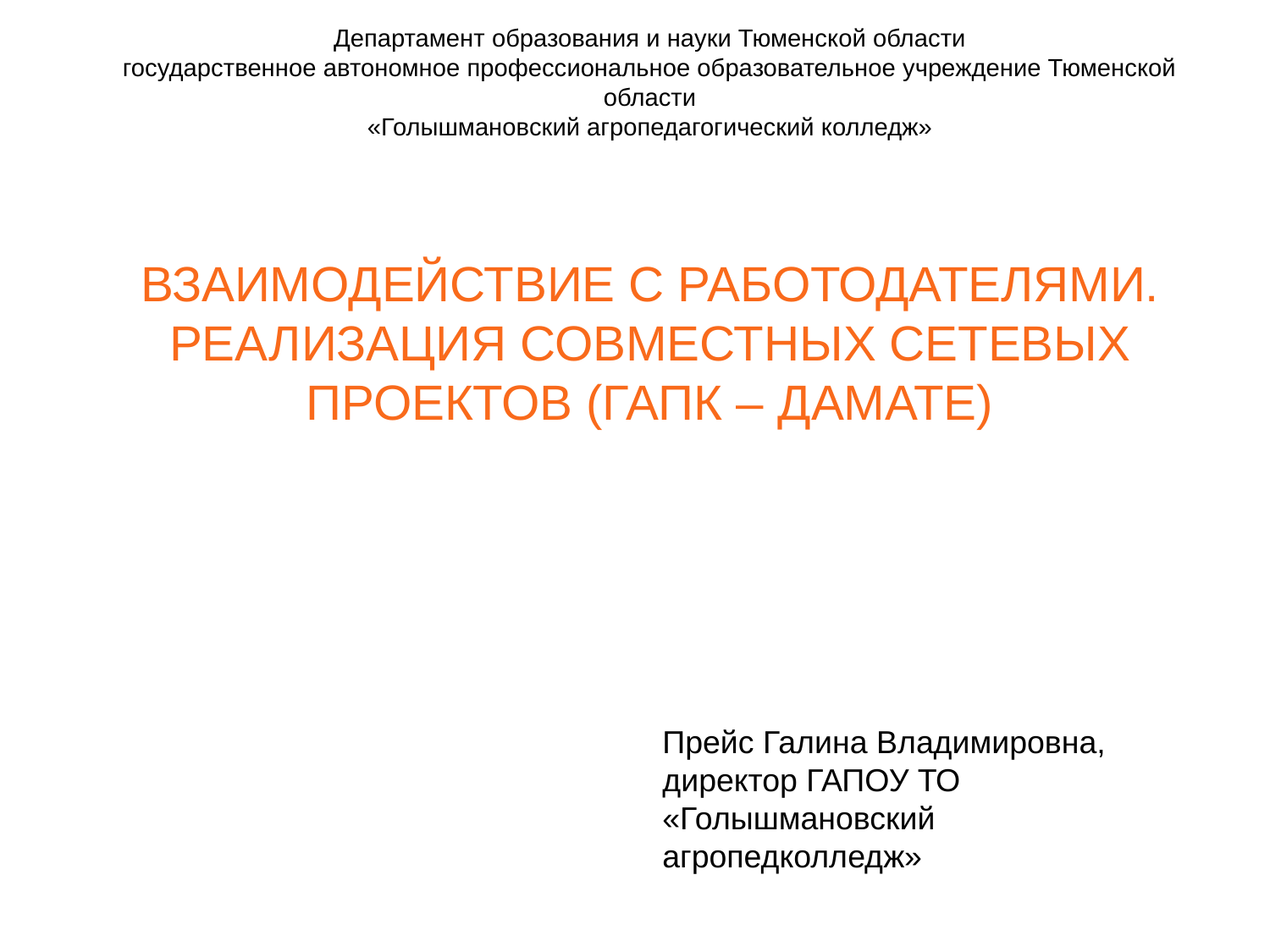

Департамент образования и науки Тюменской области
государственное автономное профессиональное образовательное учреждение Тюменской области
«Голышмановский агропедагогический колледж»
# Взаимодействие с работодателями. Реализация совместных сетевых проектов (ГАПК – ДАМАТЕ)
Прейс Галина Владимировна, директор ГАПОУ ТО «Голышмановский агропедколледж»